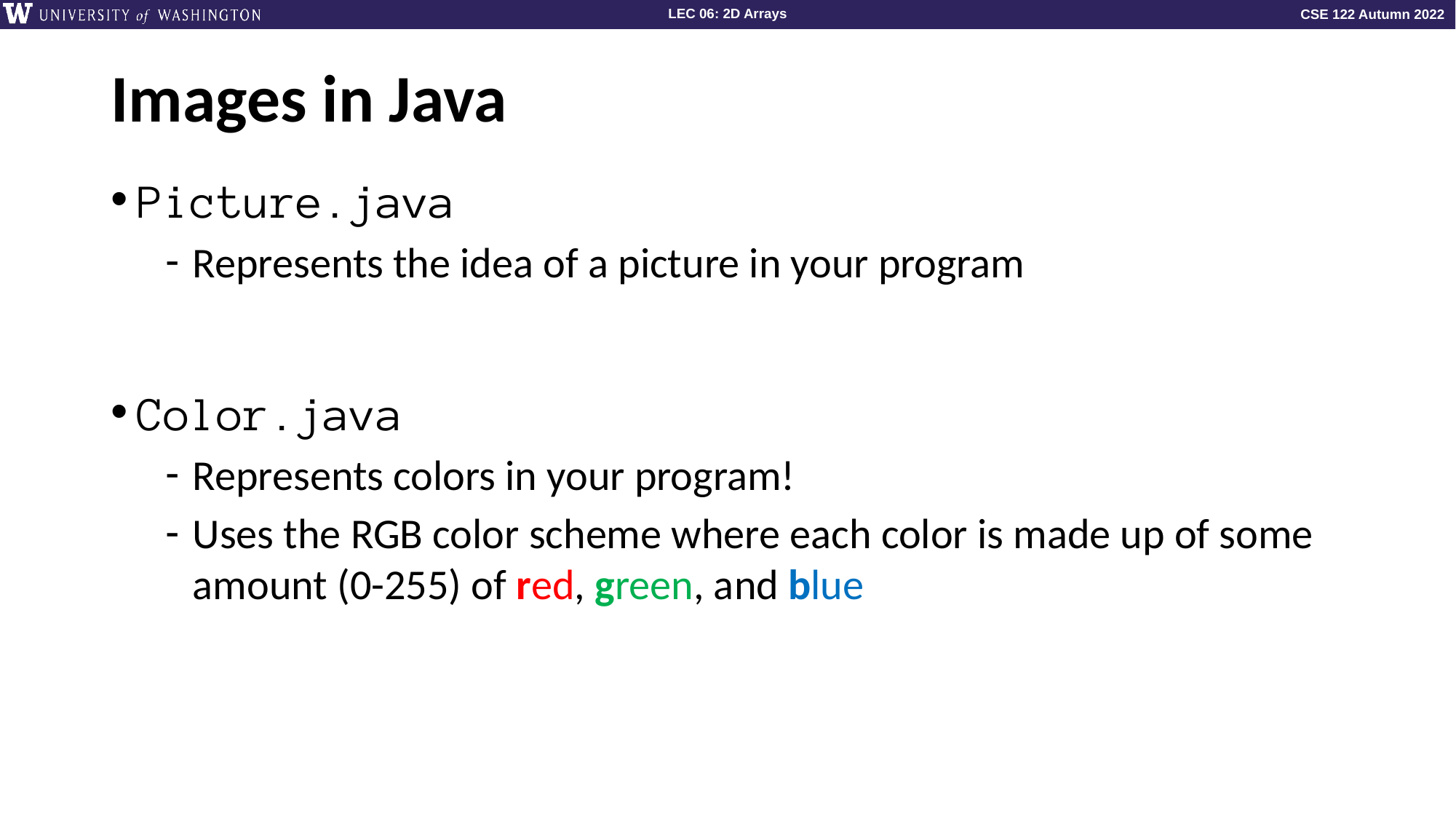

# Images in Java
Picture.java
Represents the idea of a picture in your program

Color.java
Represents colors in your program!
Uses the RGB color scheme where each color is made up of some amount (0-255) of red, green, and blue